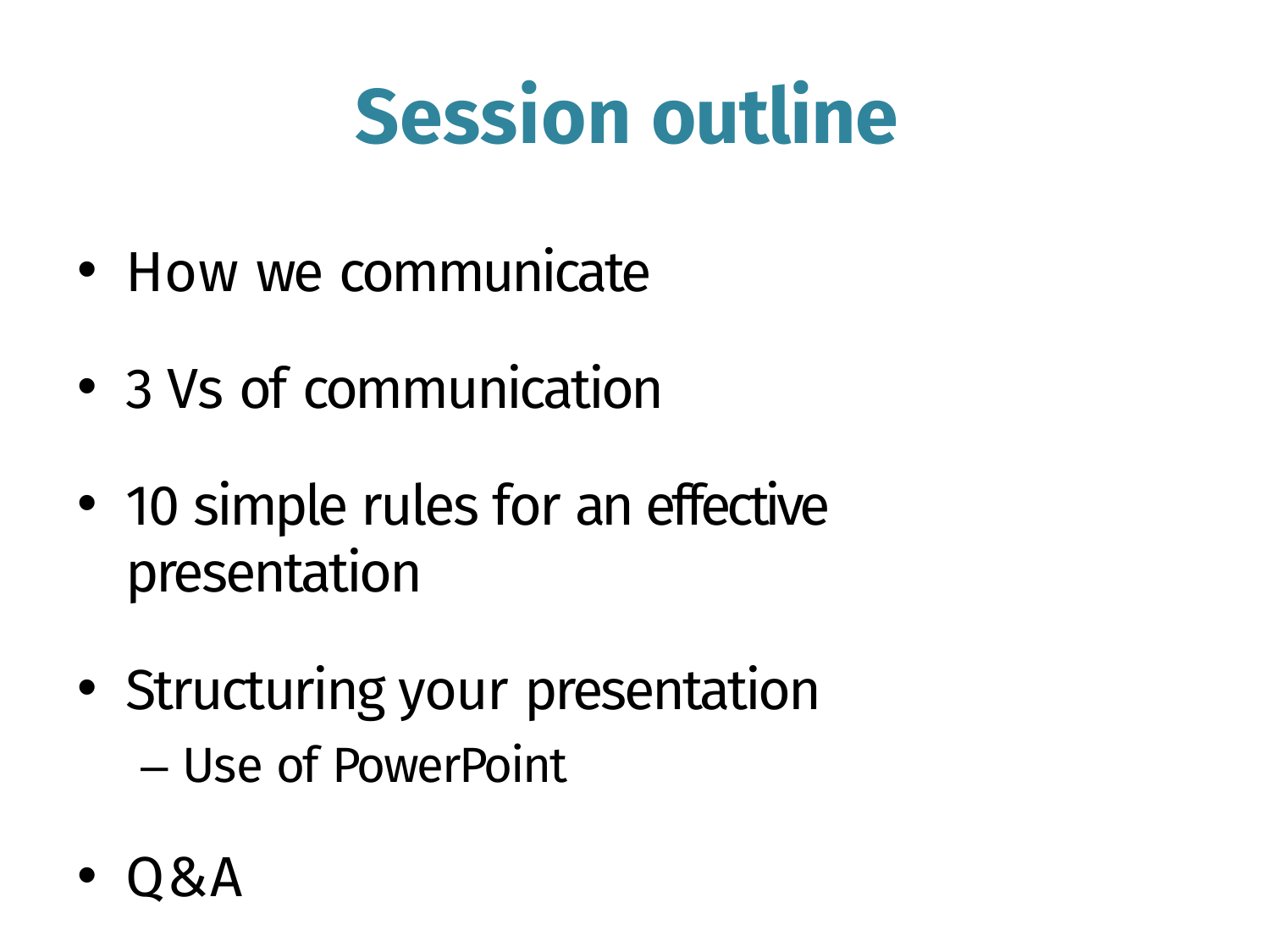

# Session outline
How we communicate
3 Vs of communication
10 simple rules for an effective presentation
Structuring your presentation
– Use of PowerPoint
Q&A